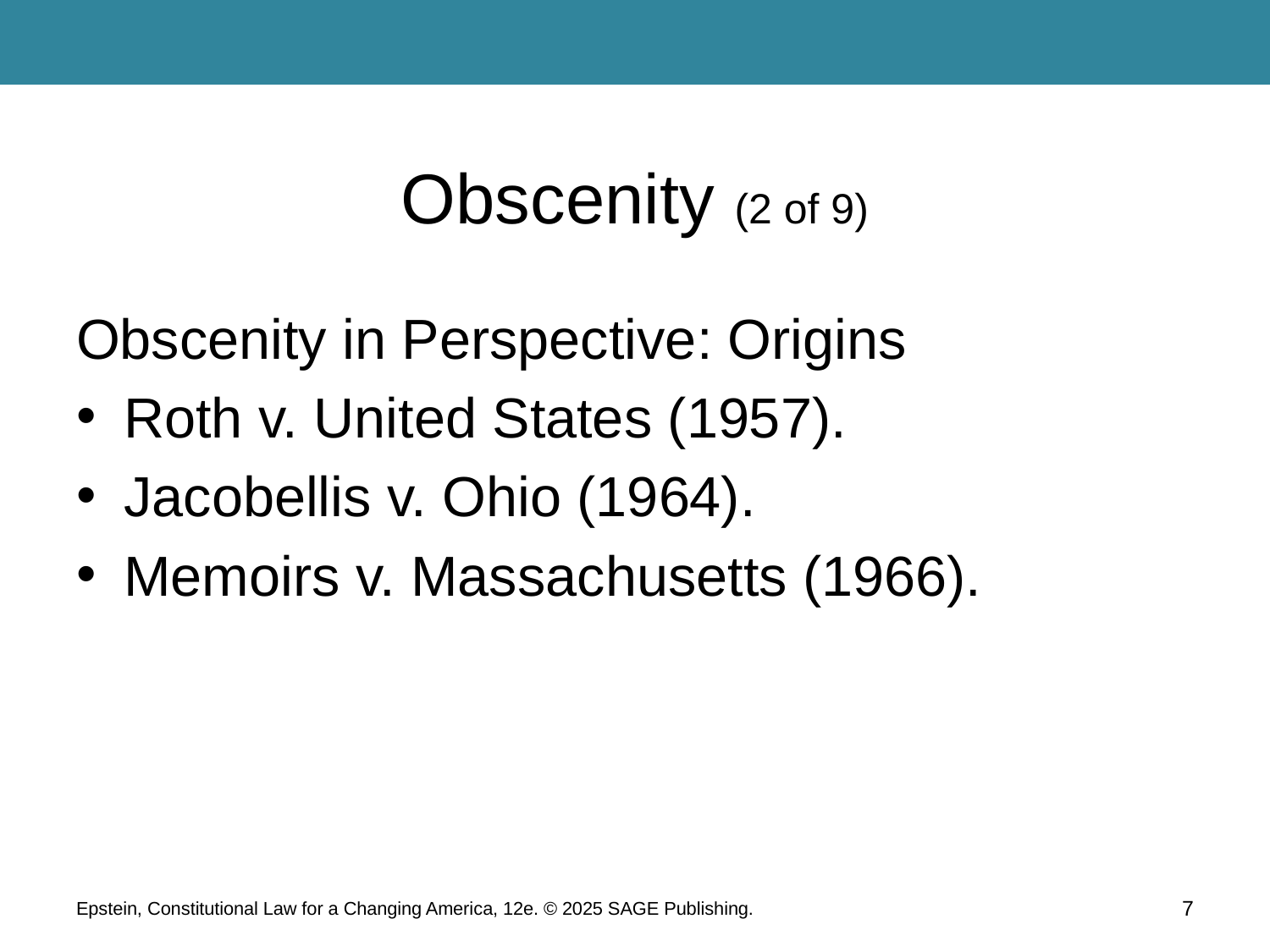

# Obscenity (2 of 9)
Obscenity in Perspective: Origins
Roth v. United States (1957).
Jacobellis v. Ohio (1964).
Memoirs v. Massachusetts (1966).
Epstein, Constitutional Law for a Changing America, 12e. © 2025 SAGE Publishing.
7